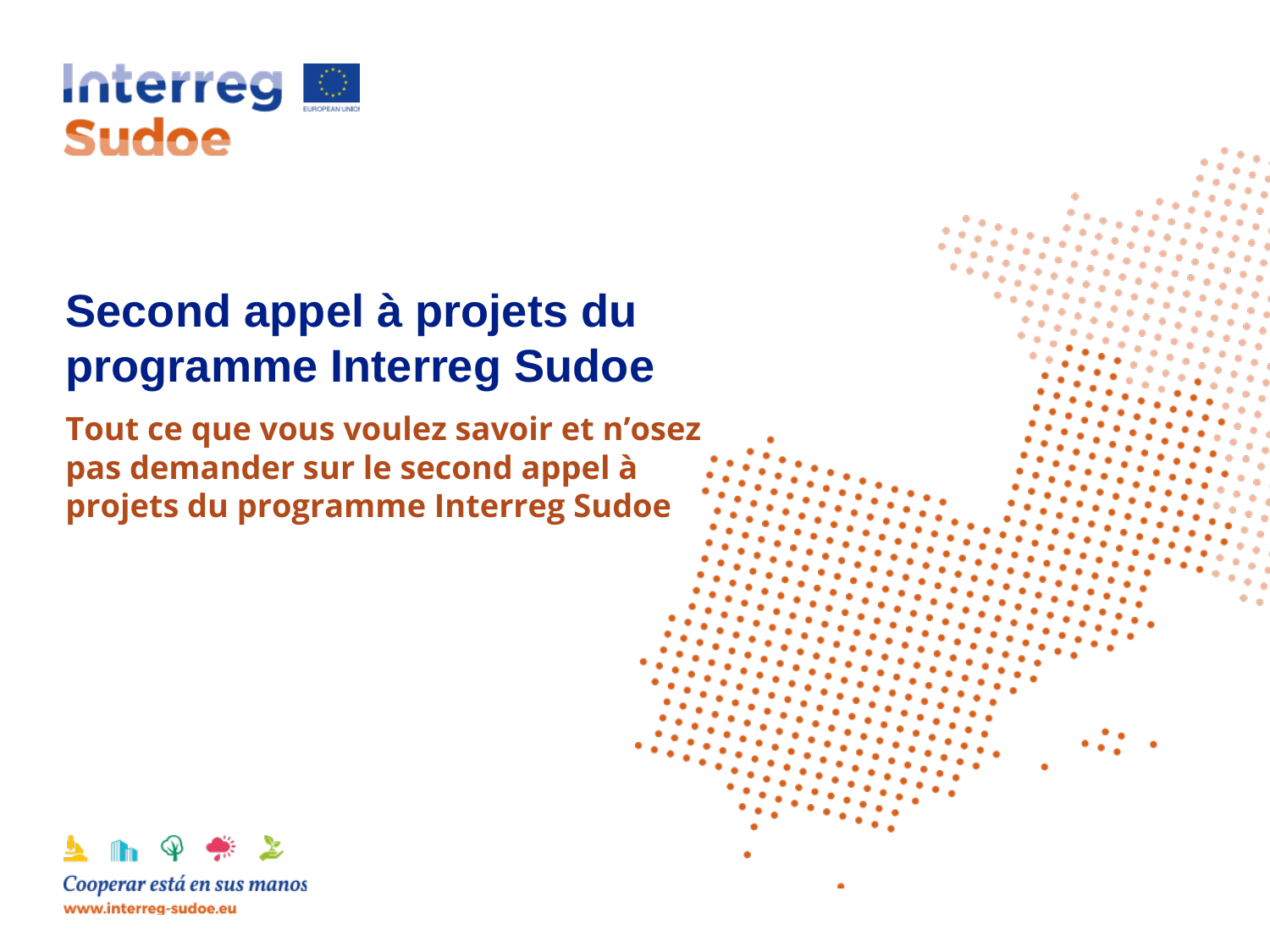

# Second appel à projets du programme Interreg Sudoe
Tout ce que vous voulez savoir et n’osez pas demander sur le second appel à projets du programme Interreg Sudoe